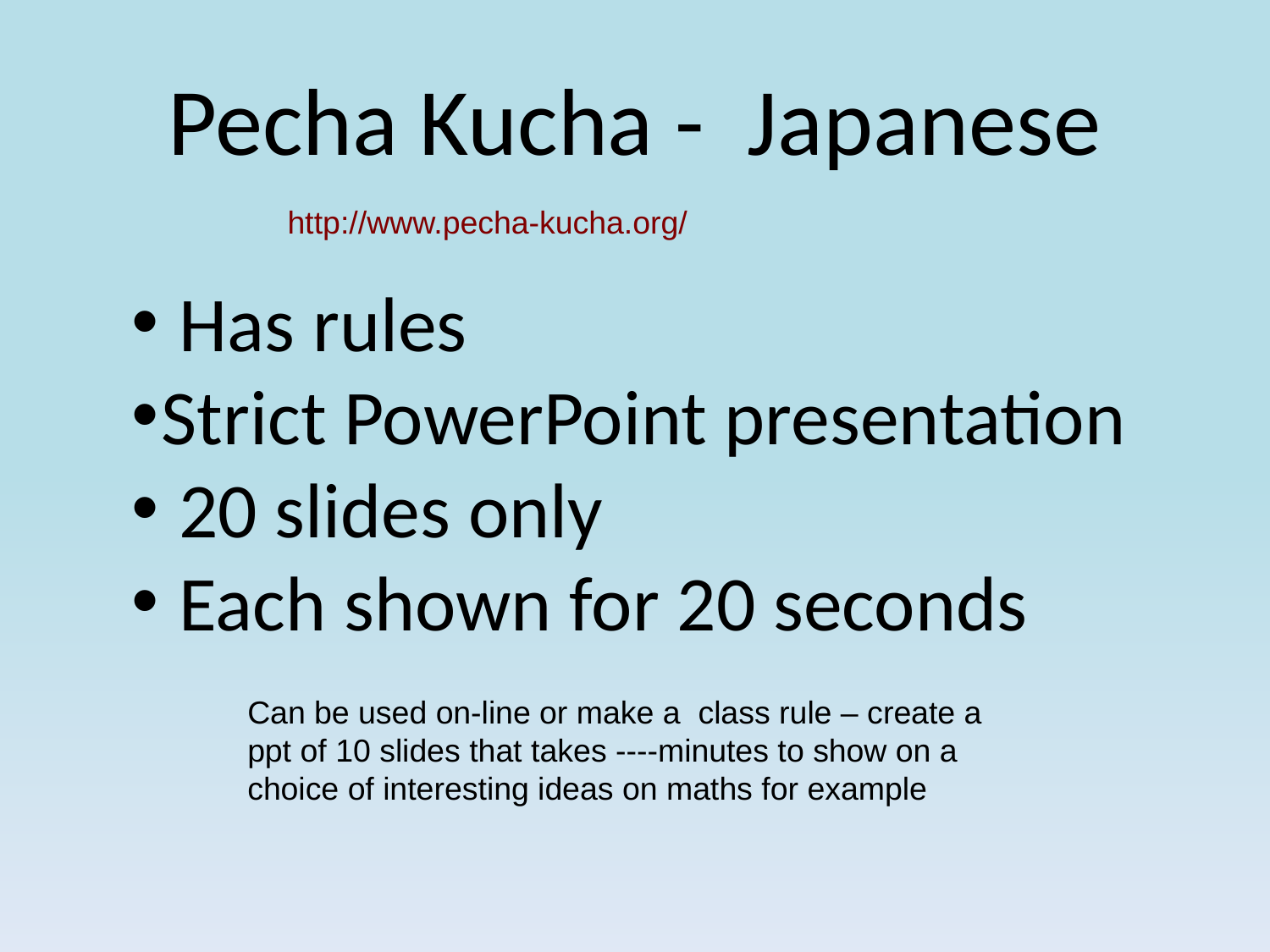

# Pecha Kucha -  Japanese
http://www.pecha-kucha.org/
 Has rules
Strict PowerPoint presentation
 20 slides only
 Each shown for 20 seconds
Can be used on-line or make a  class rule – create a ppt of 10 slides that takes ----minutes to show on a choice of interesting ideas on maths for example